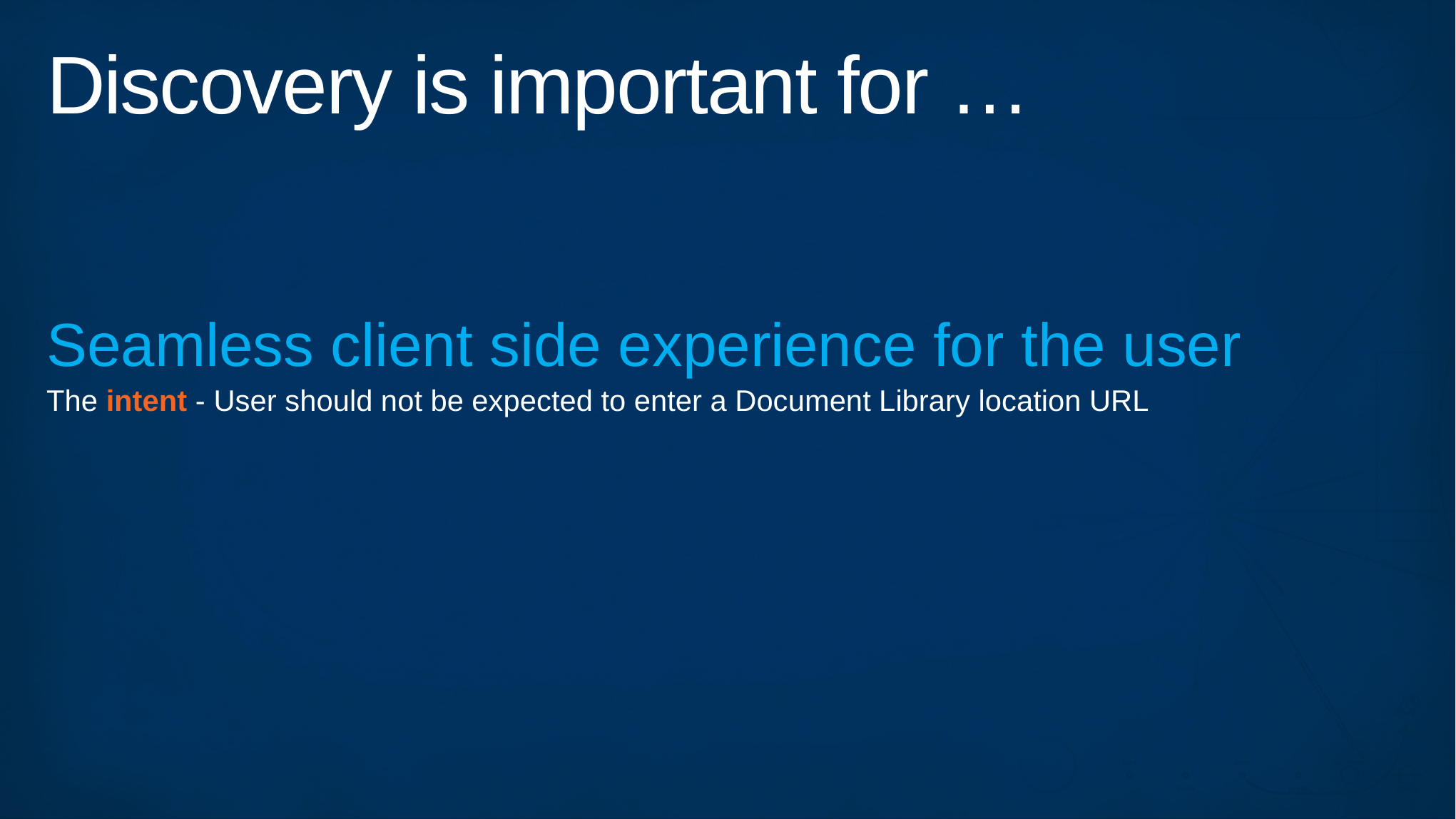

# Discovery is important for …

Seamless client side experience for the user
The intent - User should not be expected to enter a Document Library location URL